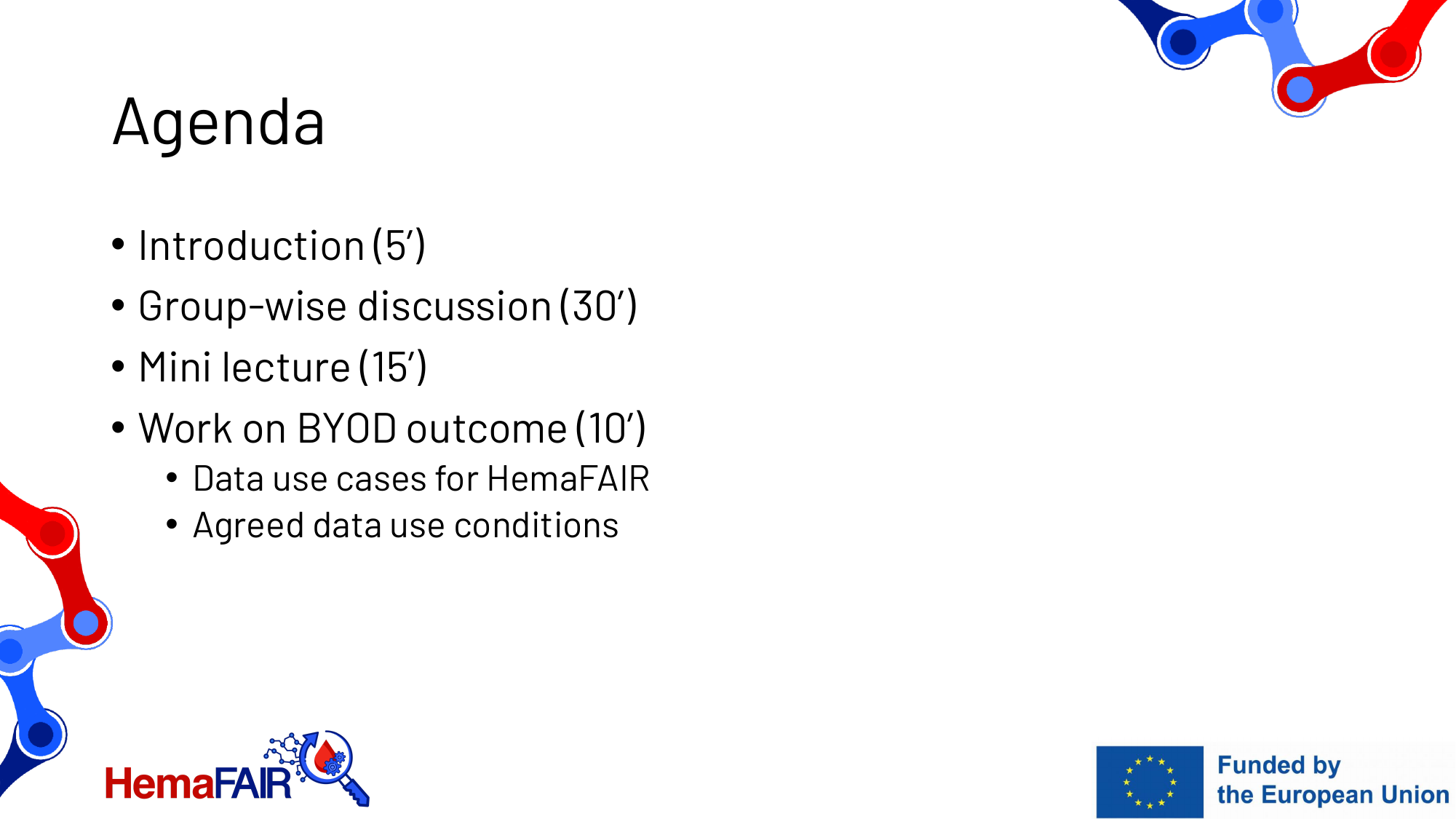

# Agenda
Introduction (5’)
Group-wise discussion (30’)
Mini lecture (15’)
Work on BYOD outcome (10’)
Data use cases for HemaFAIR
Agreed data use conditions